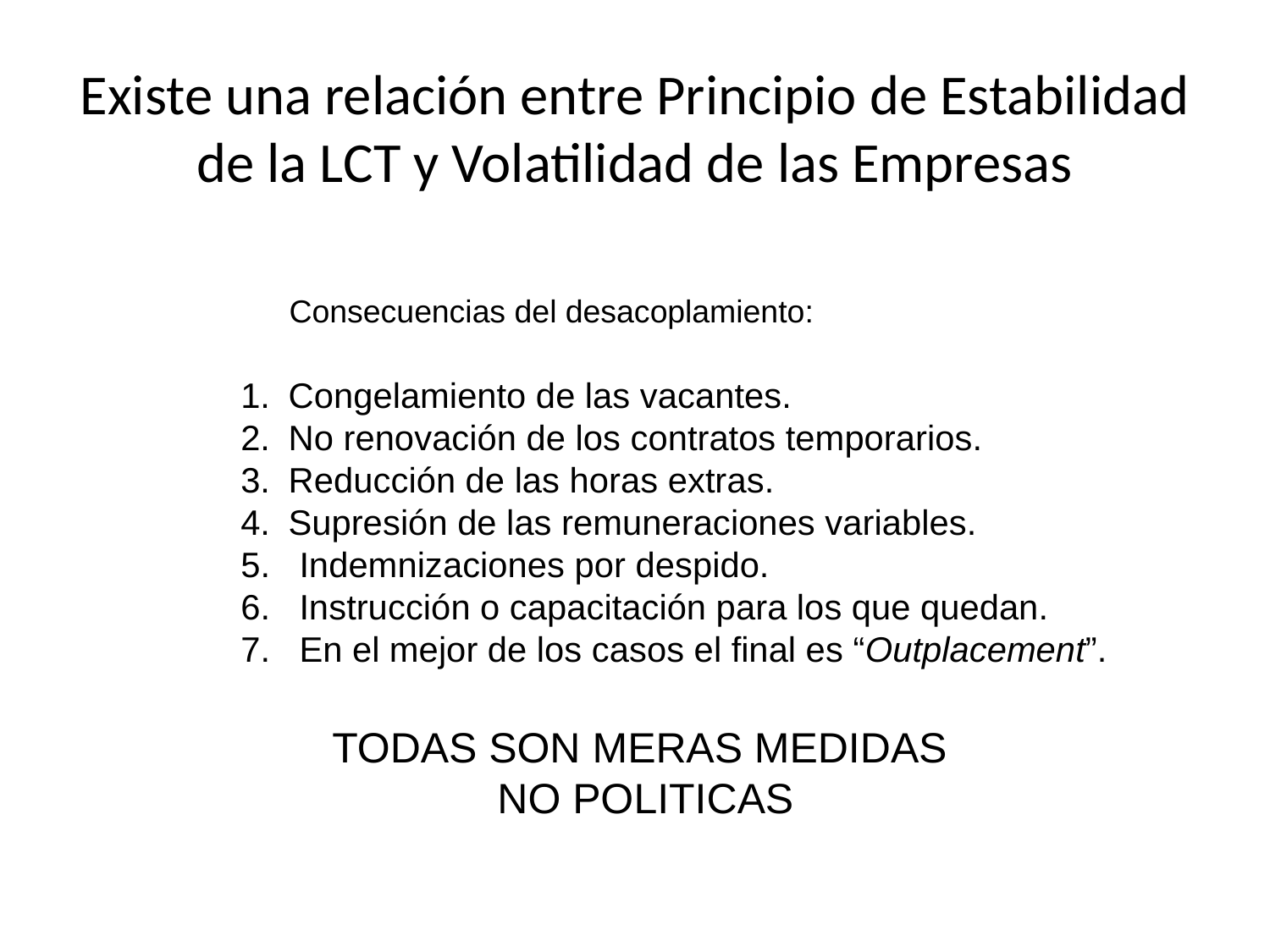

# Existe una relación entre Principio de Estabilidad de la LCT y Volatilidad de las Empresas
 Consecuencias del desacoplamiento:
Congelamiento de las vacantes.
No renovación de los contratos temporarios.
Reducción de las horas extras.
Supresión de las remuneraciones variables.
5.   Indemnizaciones por despido.
6.   Instrucción o capacitación para los que quedan.
7.   En el mejor de los casos el final es “Outplacement”.

TODAS SON MERAS MEDIDAS
NO POLITICAS